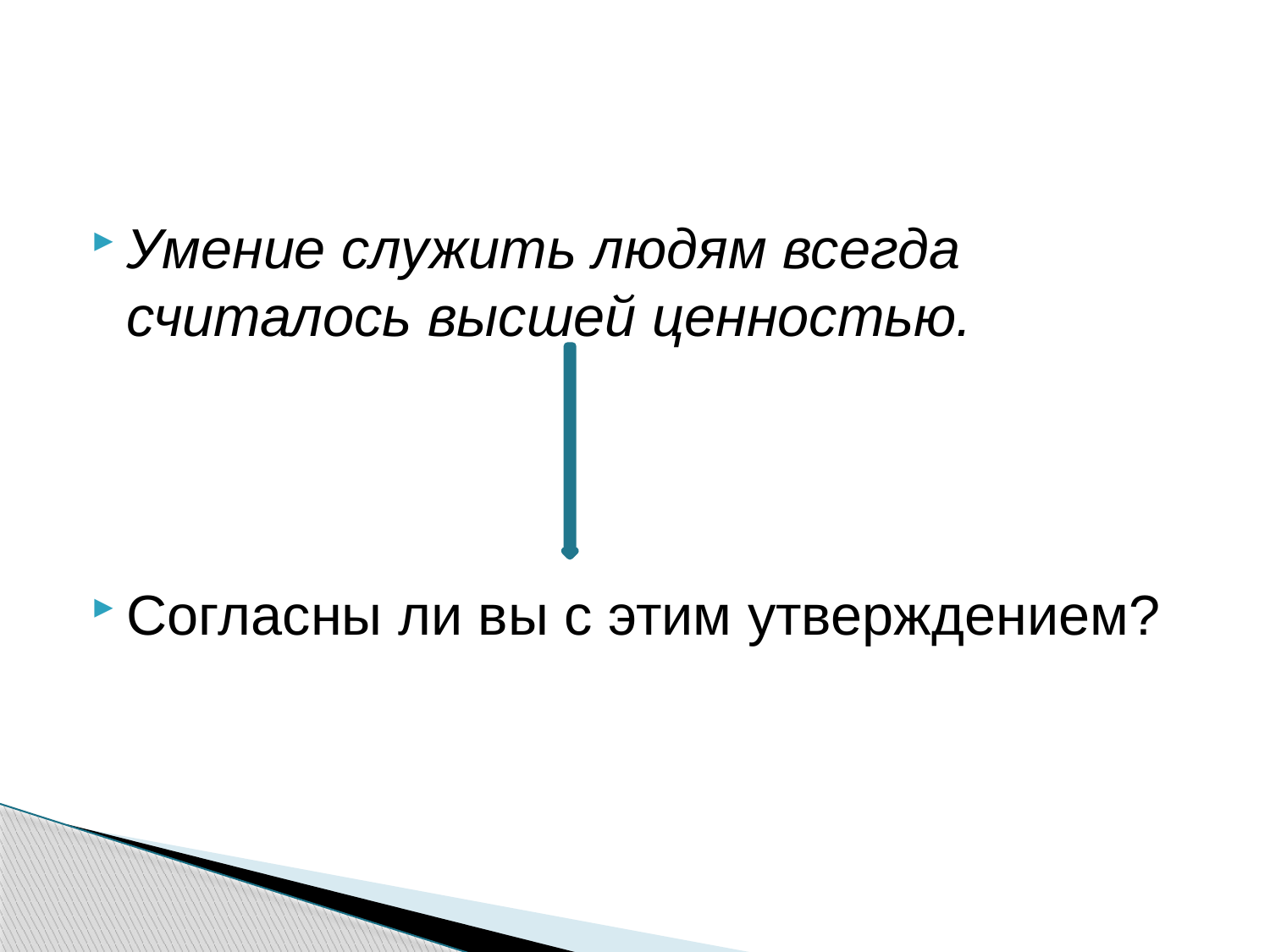

#
Умение служить людям всегда считалось высшей ценностью.

Согласны ли вы с этим утверждением?